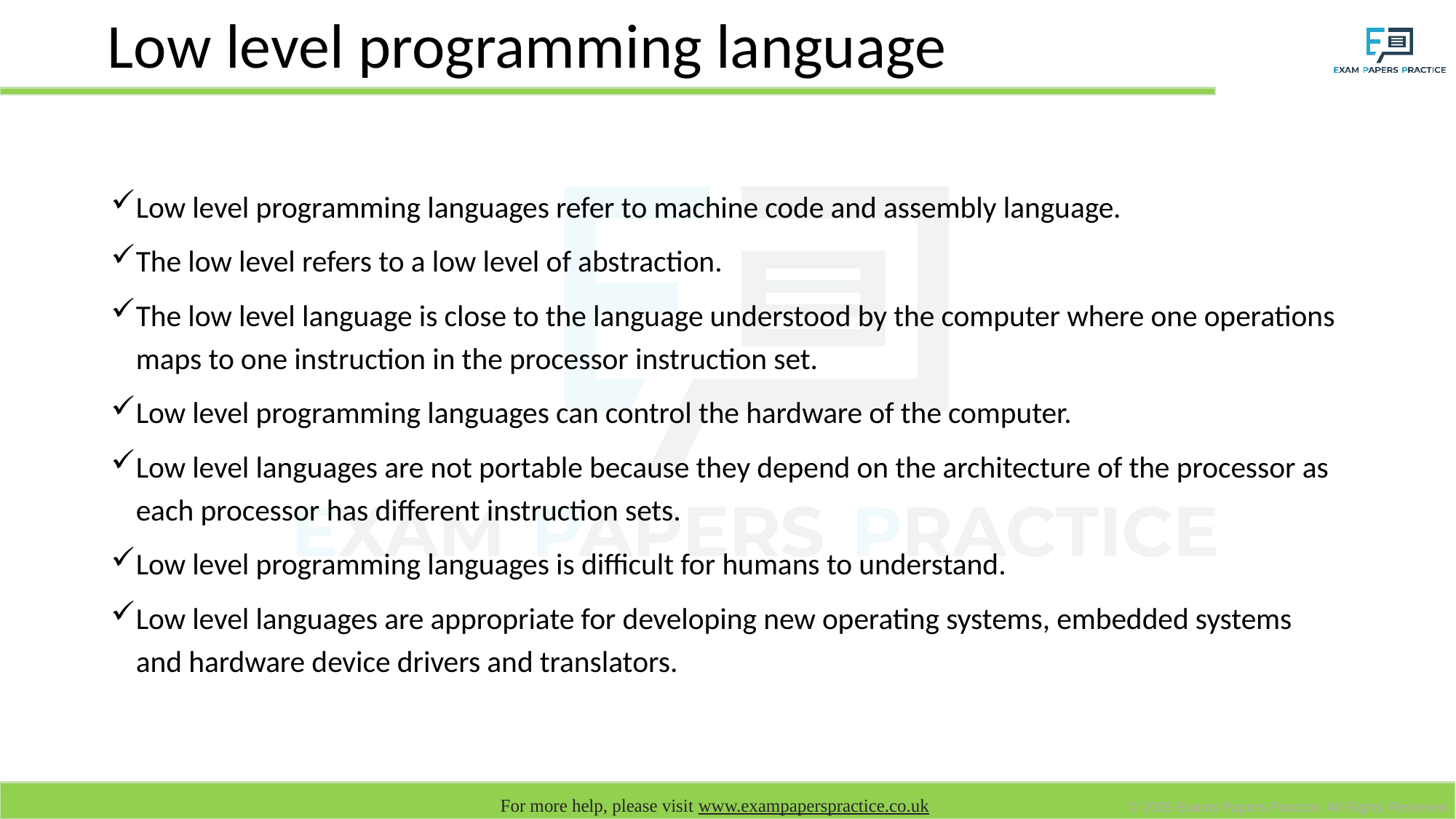

# Low level programming language
Low level programming languages refer to machine code and assembly language.
The low level refers to a low level of abstraction.
The low level language is close to the language understood by the computer where one operations maps to one instruction in the processor instruction set.
Low level programming languages can control the hardware of the computer.
Low level languages are not portable because they depend on the architecture of the processor as each processor has different instruction sets.
Low level programming languages is difficult for humans to understand.
Low level languages are appropriate for developing new operating systems, embedded systems and hardware device drivers and translators.